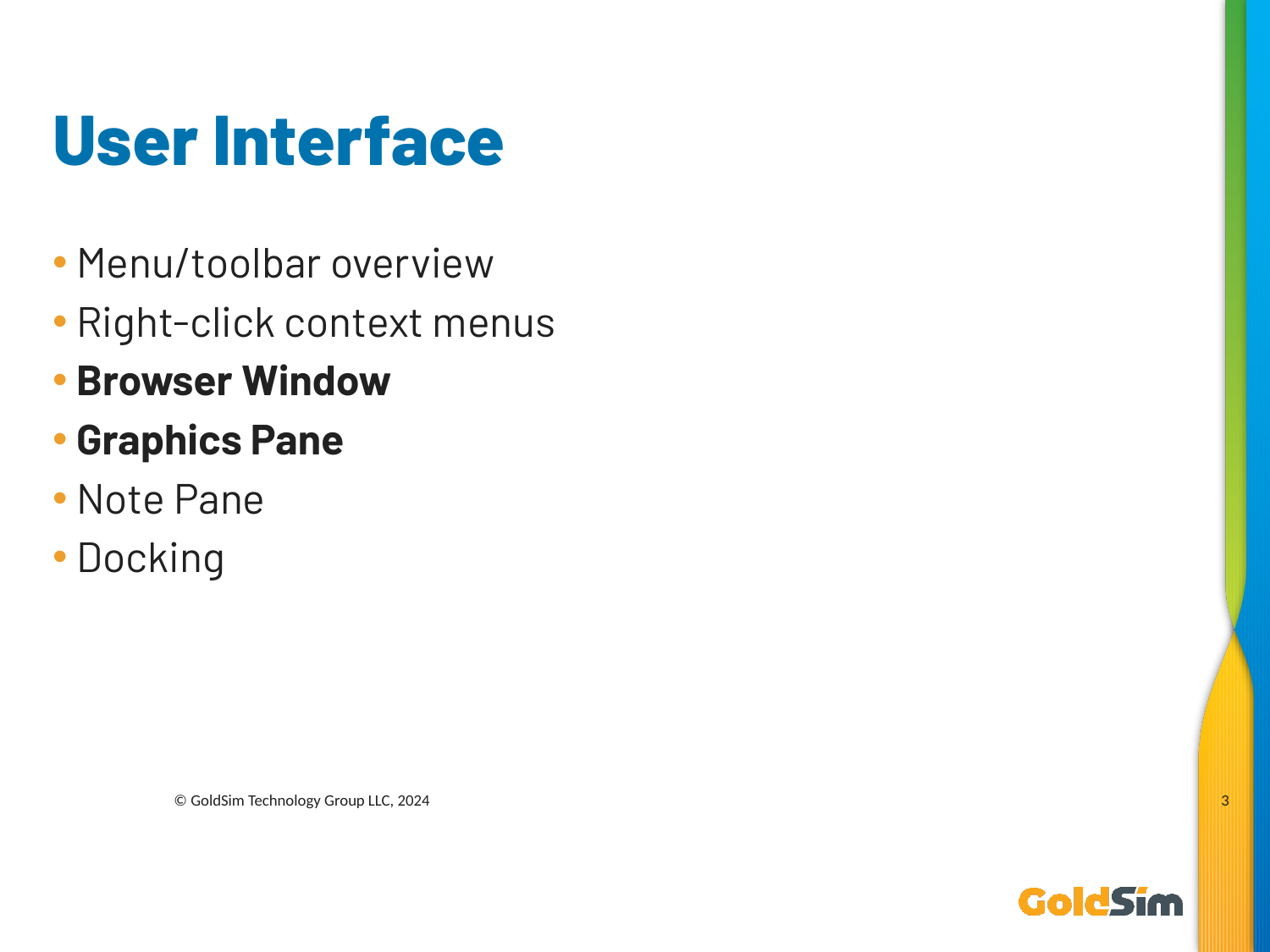

# User Interface
Menu/toolbar overview
Right-click context menus
Browser Window
Graphics Pane
Note Pane
Docking
3
© GoldSim Technology Group LLC, 2024